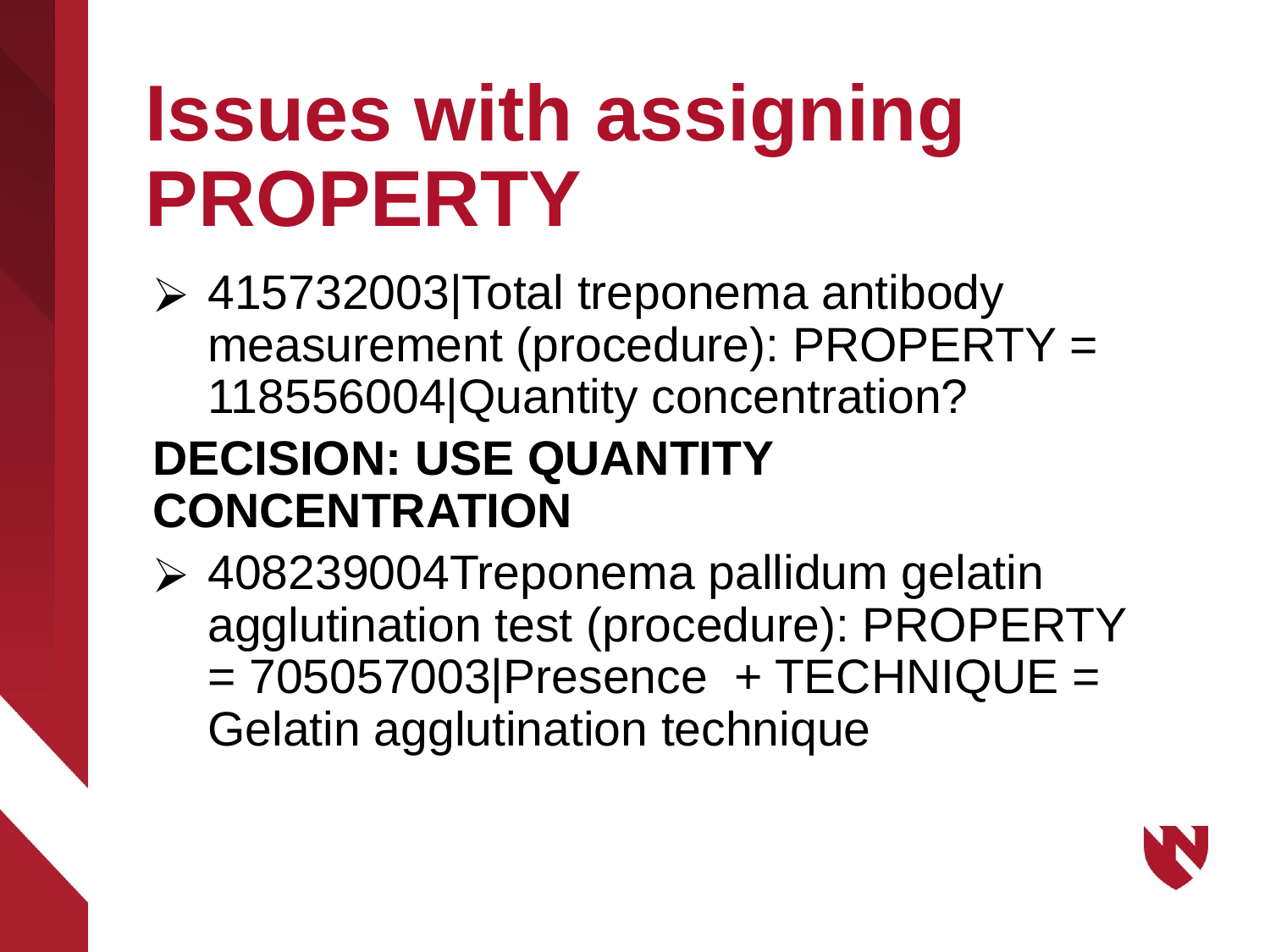

# Issues with assigning PROPERTY
415732003|Total treponema antibody measurement (procedure): PROPERTY = 118556004|Quantity concentration?
DECISION: USE QUANTITY CONCENTRATION
408239004Treponema pallidum gelatin agglutination test (procedure): PROPERTY = 705057003|Presence  + TECHNIQUE = Gelatin agglutination technique